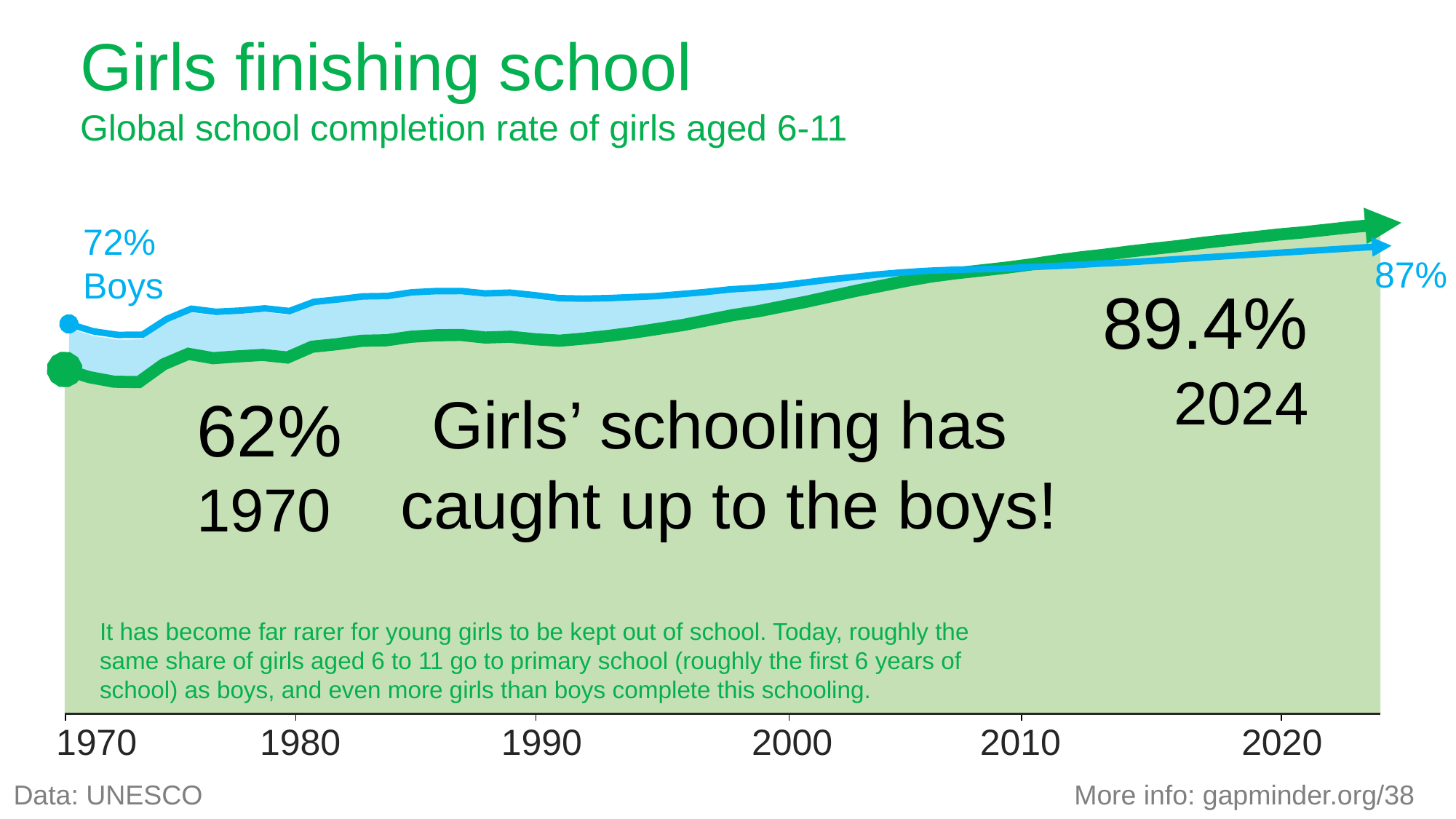

Girls finishing school
Global school completion rate of girls aged 6-11

72%
Boys

87%

89.4%
2024
Girls’ schooling has
caught up to the boys!
62%
1970

It has become far rarer for young girls to be kept out of school. Today, roughly the same share of girls aged 6 to 11 go to primary school (roughly the first 6 years of school) as boys, and even more girls than boys complete this schooling.

1970
1980
1990
2000
2010
2020

Data: UNESCO
More info: gapminder.org/38